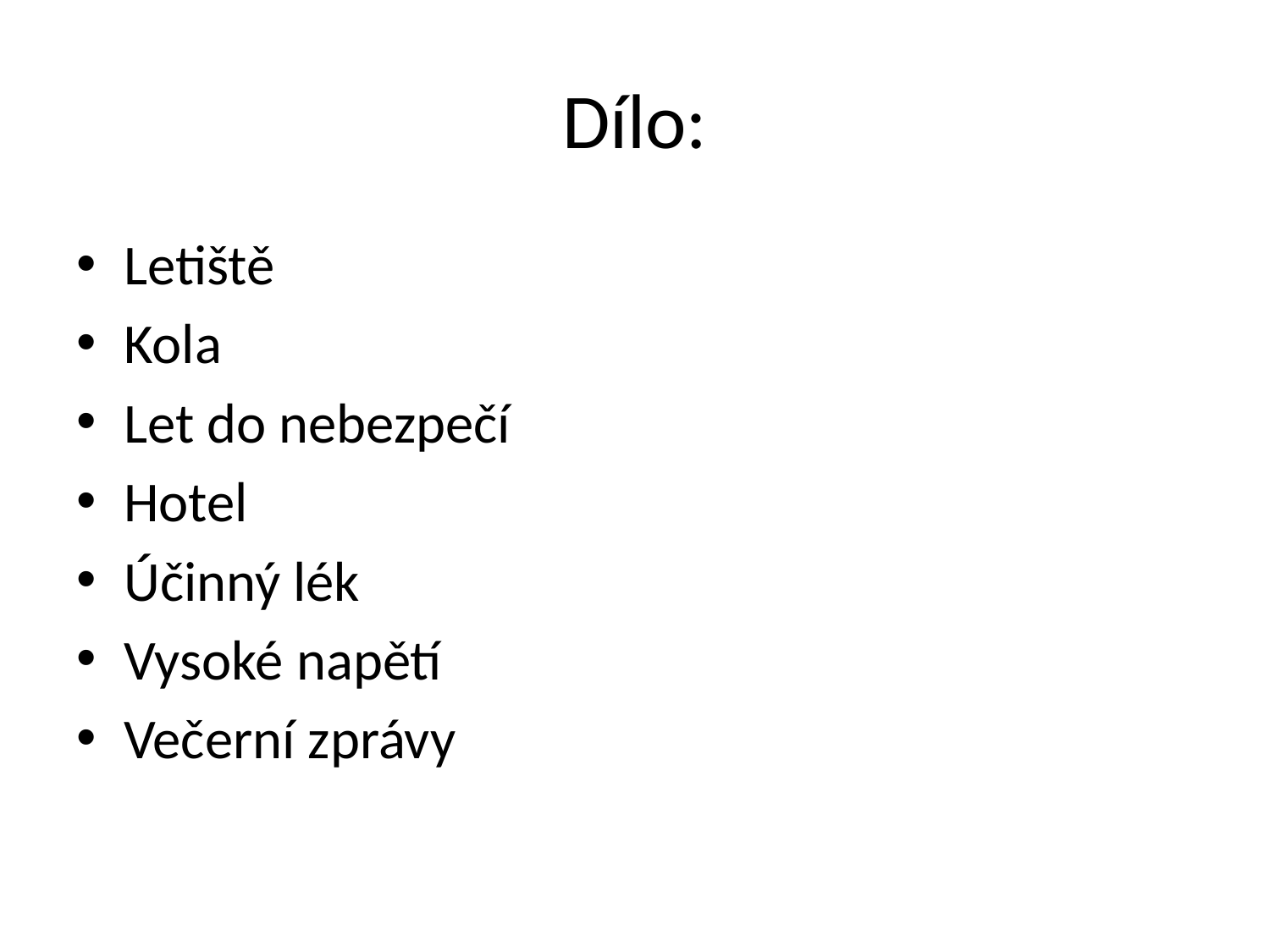

# Dílo:
Letiště
Kola
Let do nebezpečí
Hotel
Účinný lék
Vysoké napětí
Večerní zprávy